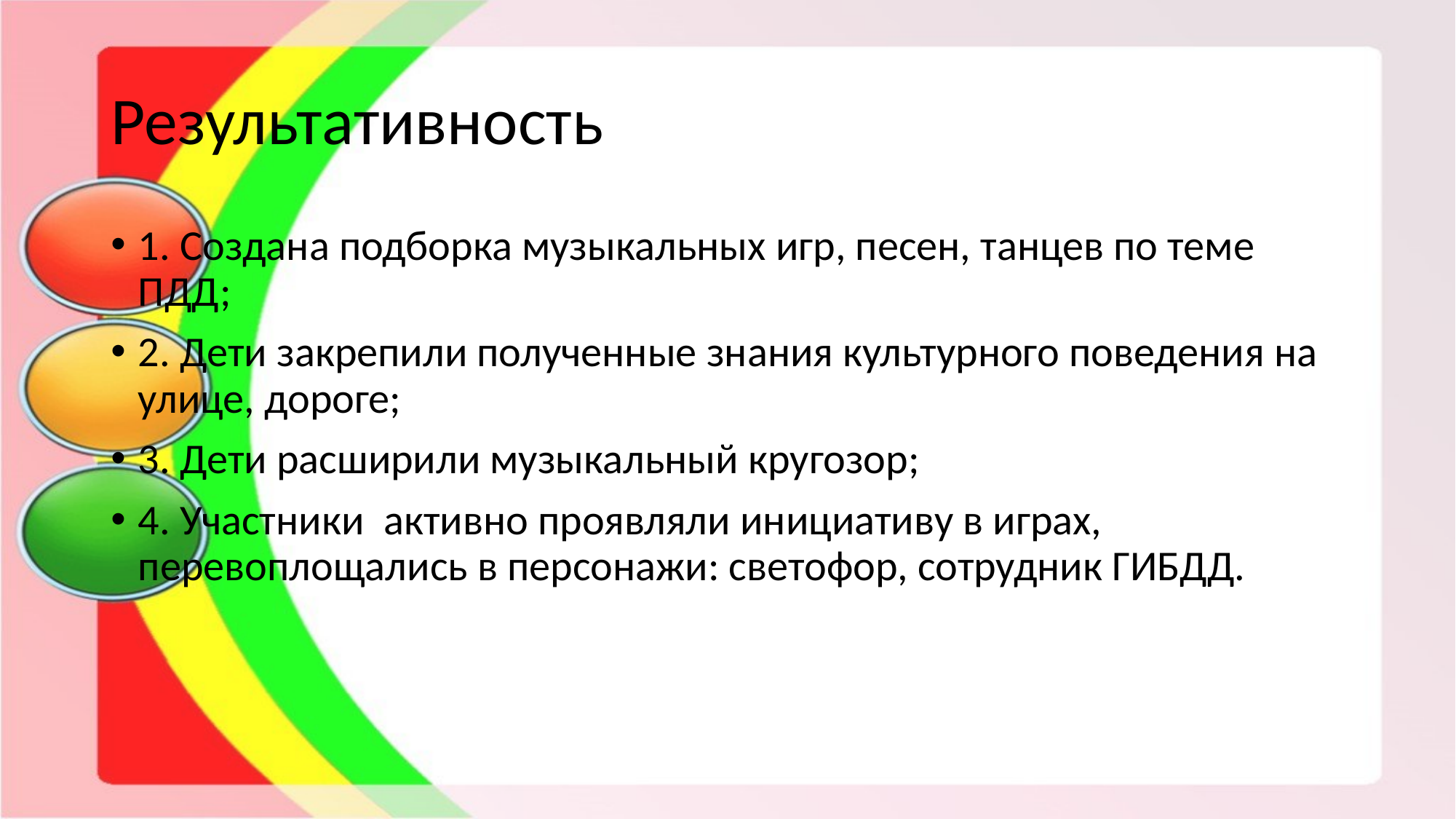

# Результативность
1. Создана подборка музыкальных игр, песен, танцев по теме ПДД;
2. Дети закрепили полученные знания культурного поведения на улице, дороге;
3. Дети расширили музыкальный кругозор;
4. Участники  активно проявляли инициативу в играх, перевоплощались в персонажи: светофор, сотрудник ГИБДД.